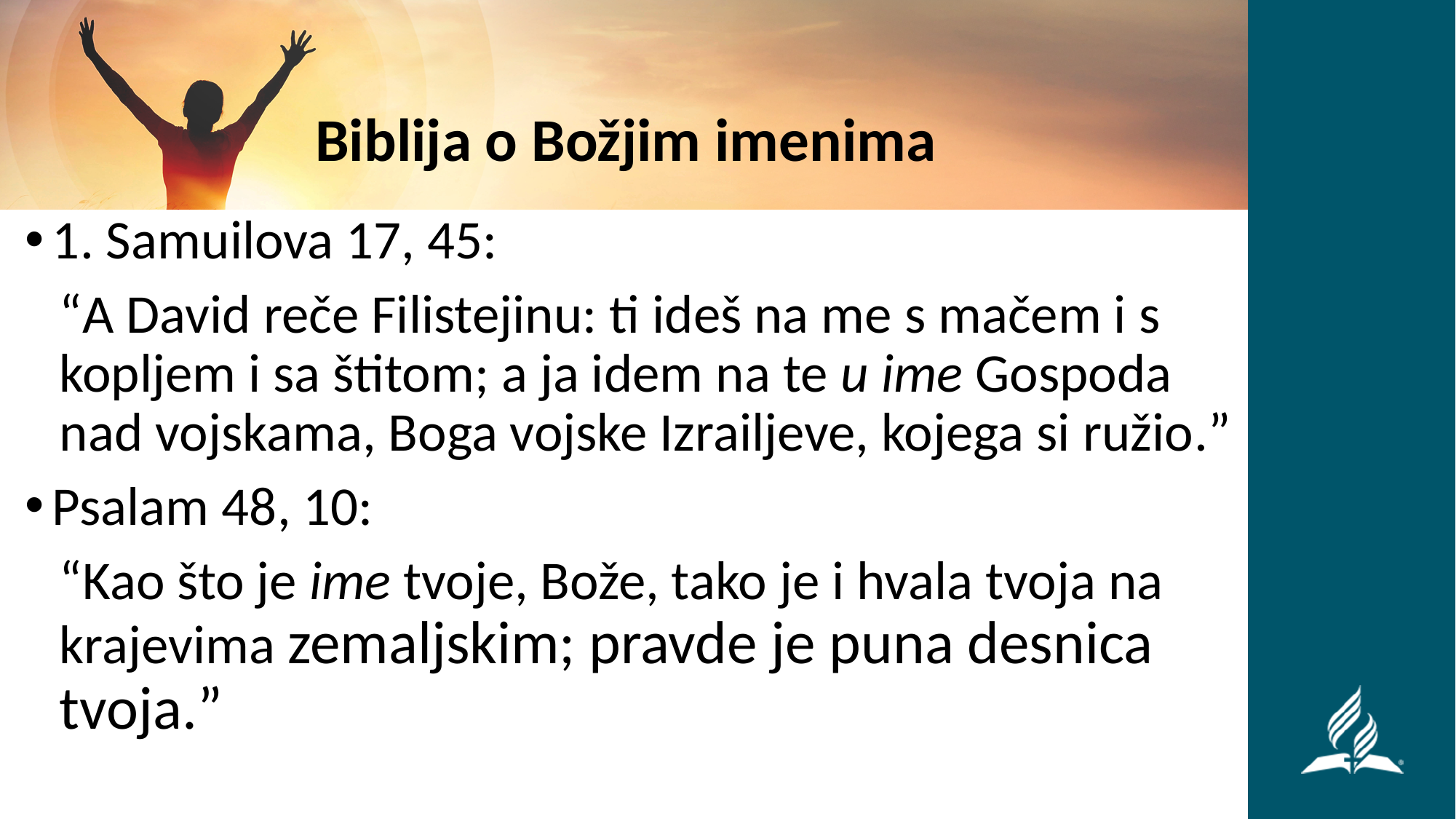

# Biblija o Božjim imenima
1. Samuilova 17, 45:
“A David reče Filistejinu: ti ideš na me s mačem i s kopljem i sa štitom; a ja idem na te u ime Gospoda nad vojskama, Boga vojske Izrailjeve, kojega si ružio.”
Psalam 48, 10:
“Kao što je ime tvoje, Bože, tako je i hvala tvoja na krajevima zemaljskim; pravde je puna desnica tvoja.”